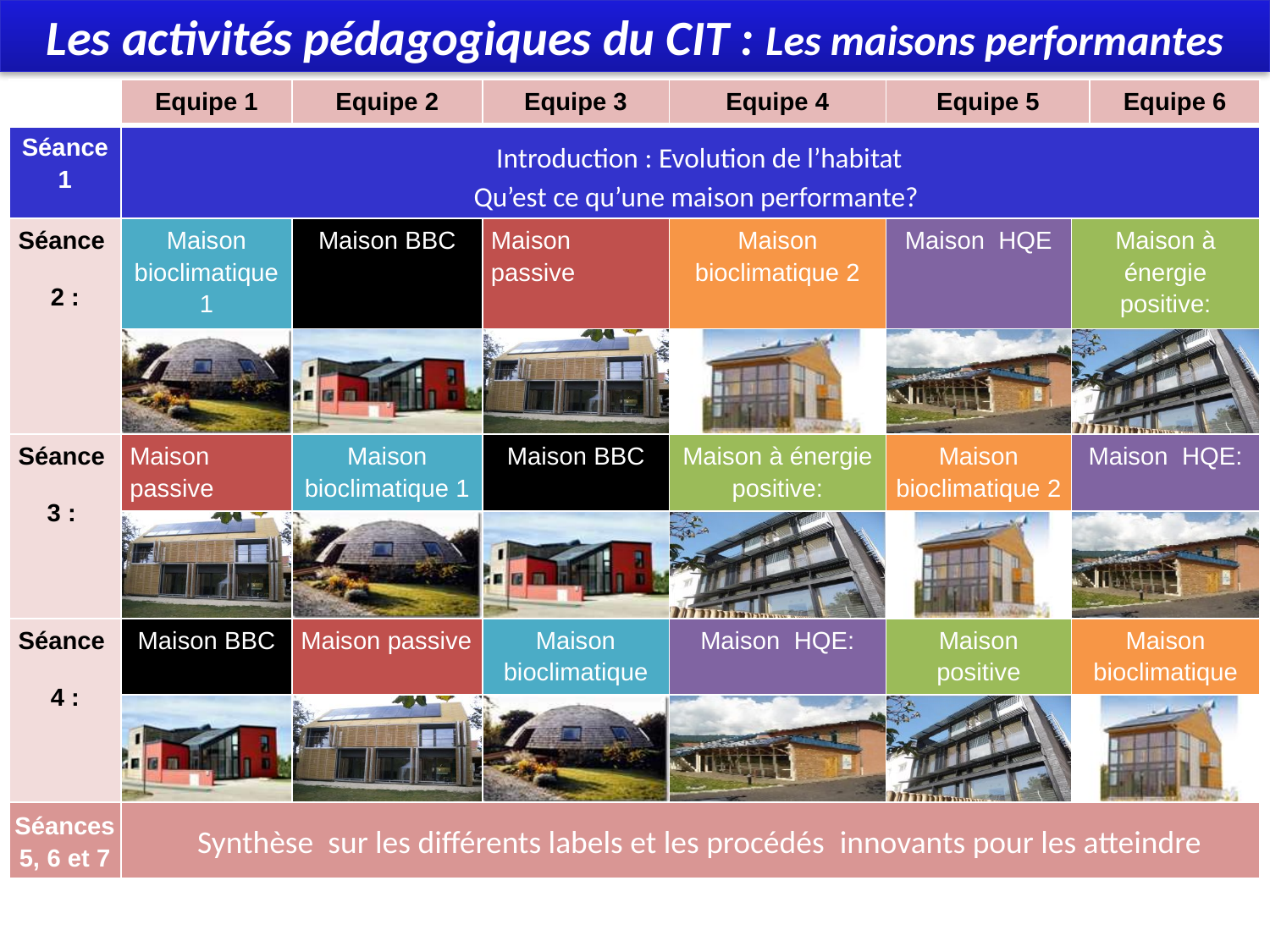

Les activités pédagogiques du CIT : Les maisons performantes
|  | Equipe 1 | Equipe 2 | Equipe 3 | Equipe 4 | Equipe 5 |  | Equipe 6 |
| --- | --- | --- | --- | --- | --- | --- | --- |
| Séance 1 |  |  |  |  |  |  |  |
| Séance 2 : | Maison bioclimatique 1 | Maison BBC | Maison passive | Maison bioclimatique 2 | Maison HQE | Maison à énergie positive: |  |
|  |  |  |  |  |  |  |  |
| Séance 3 : | Maison passive | Maison bioclimatique 1 | Maison BBC | Maison à énergie positive: | Maison bioclimatique 2 | Maison HQE: |  |
|  |  |  |  |  |  |  |  |
| Séance 4 : | Maison BBC | Maison passive | Maison bioclimatique | Maison HQE: | Maison positive | Maison bioclimatique |  |
|  |  |  |  |  |  |  |  |
| Séances 5, 6 et 7 |  |  |  |  |  |  |  |
Introduction : Evolution de l’habitat
Qu’est ce qu’une maison performante?
Synthèse  sur les différents labels et les procédés  innovants pour les atteindre